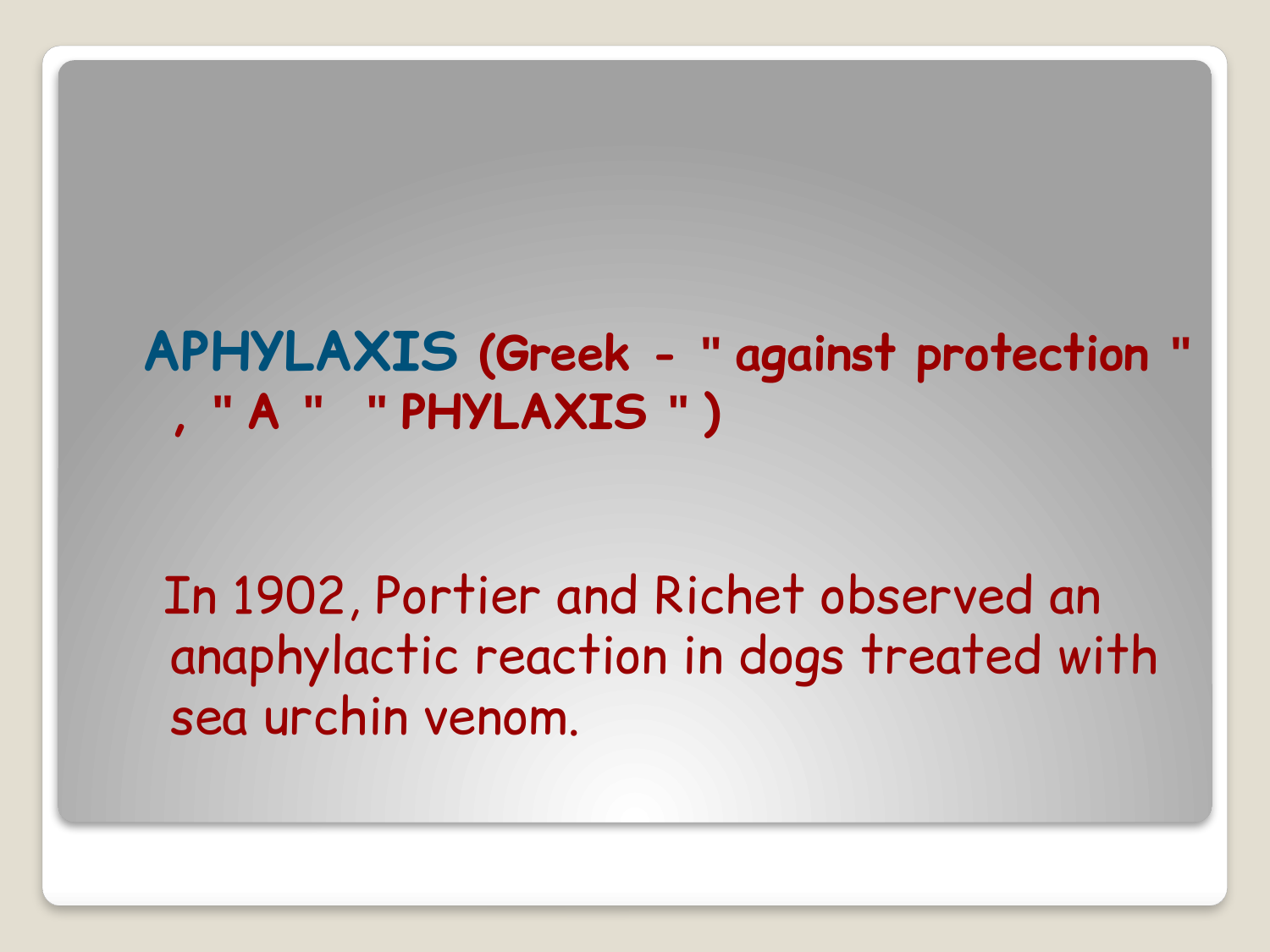

APHYLAXIS (Greek - " against protection " , " A "  " PHYLAXIS " )

 In 1902, Portier and Richet observed an anaphylactic reaction in dogs treated with sea urchin venom.